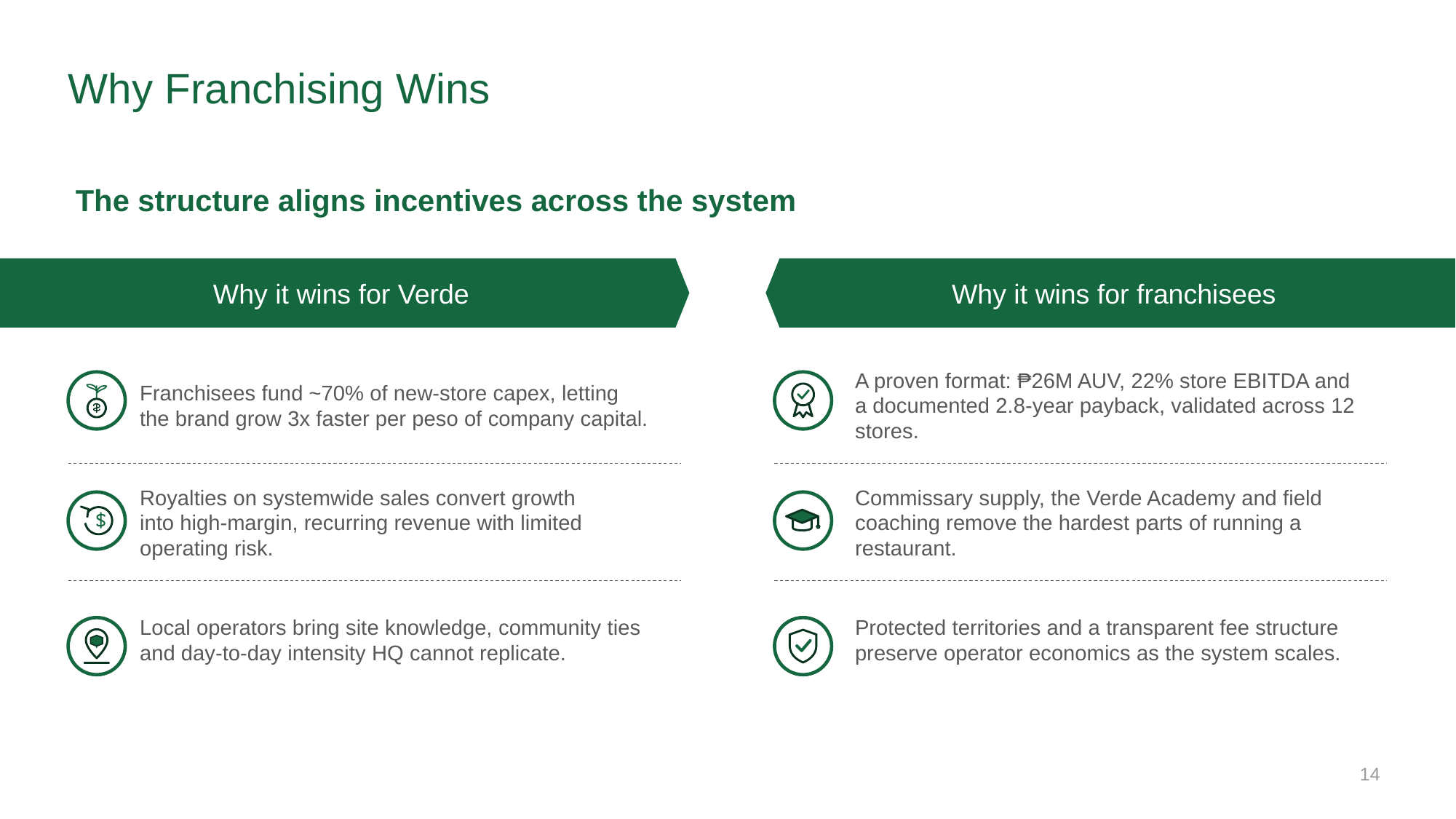

# Why Franchising Wins
The structure aligns incentives across the system
Why it wins for Verde
Why it wins for franchisees
A proven format: ₱26M AUV, 22% store EBITDA and a documented 2.8-year payback, validated across 12 stores.

Franchisees fund ~70% of new-store capex, letting the brand grow 3x faster per peso of company capital.
Royalties on systemwide sales convert growth
into high-margin, recurring revenue with limited operating risk.
Commissary supply, the Verde Academy and field coaching remove the hardest parts of running a restaurant.

Local operators bring site knowledge, community ties and day-to-day intensity HQ cannot replicate.
Protected territories and a transparent fee structure preserve operator economics as the system scales.

14